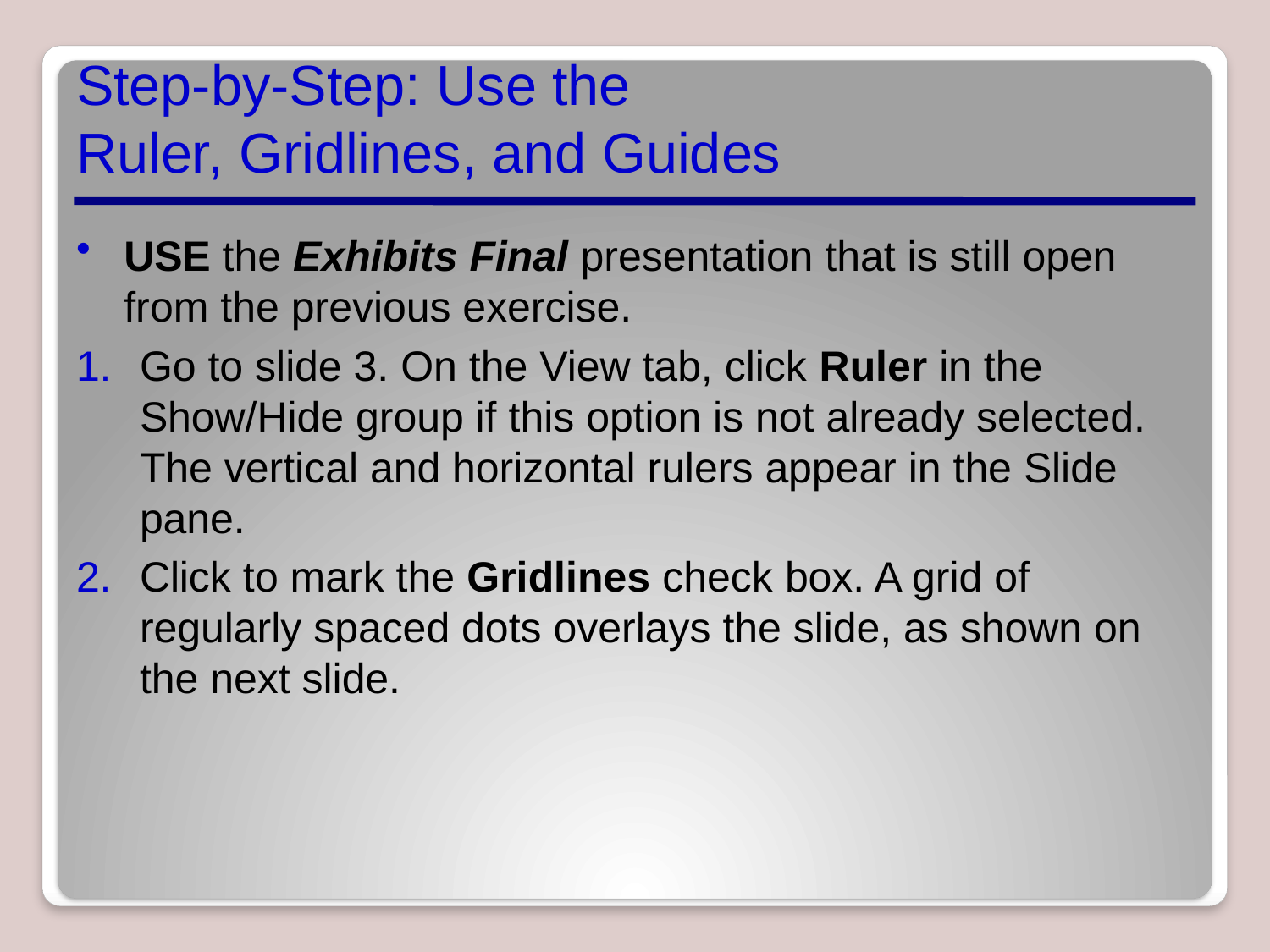

# Step-by-Step: Use the Ruler, Gridlines, and Guides
USE the Exhibits Final presentation that is still open from the previous exercise.
Go to slide 3. On the View tab, click Ruler in the Show/Hide group if this option is not already selected. The vertical and horizontal rulers appear in the Slide pane.
Click to mark the Gridlines check box. A grid of regularly spaced dots overlays the slide, as shown on the next slide.